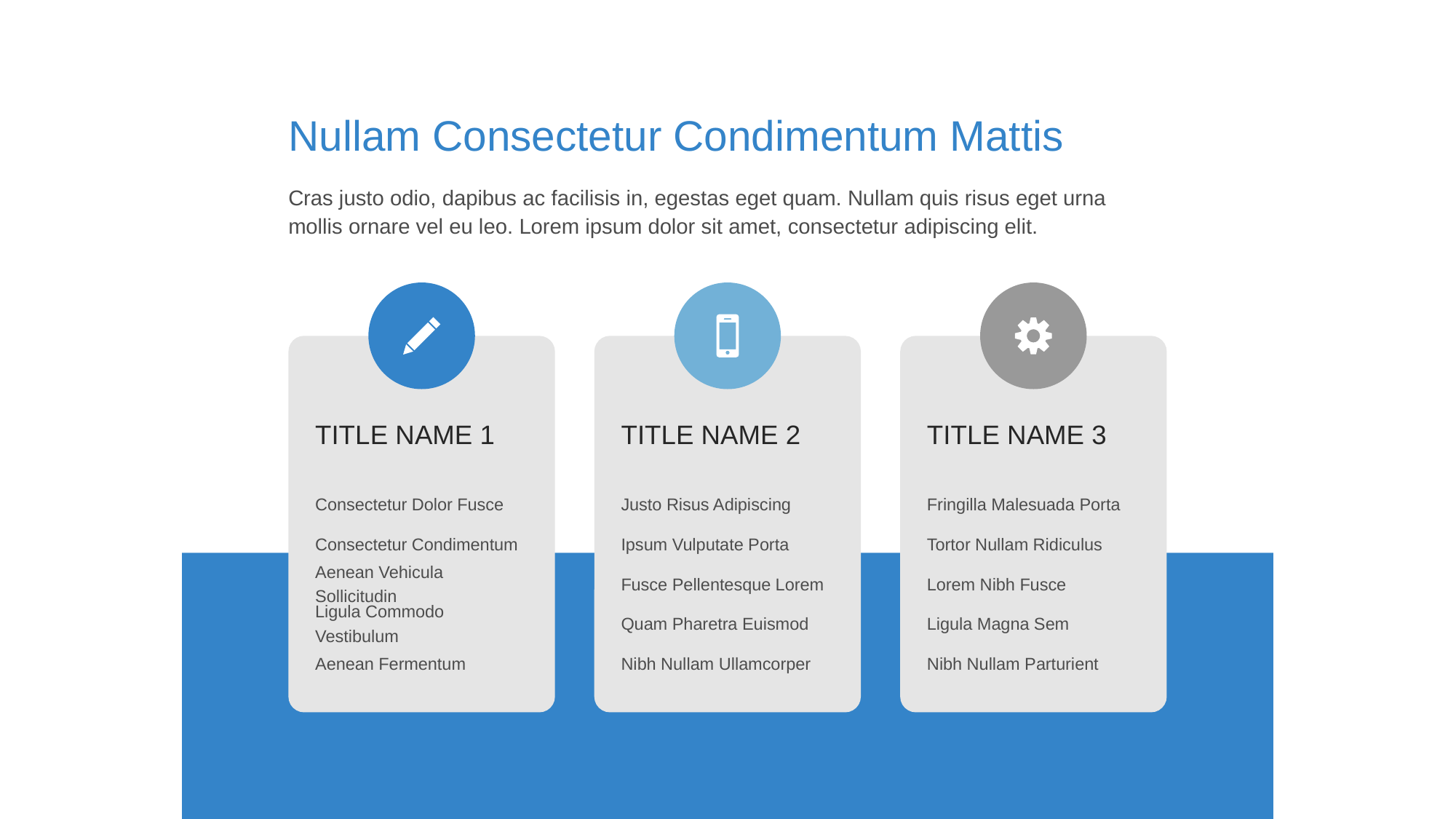

Nullam Consectetur Condimentum Mattis
Cras justo odio, dapibus ac facilisis in, egestas eget quam. Nullam quis risus eget urna mollis ornare vel eu leo. Lorem ipsum dolor sit amet, consectetur adipiscing elit.

title name 1
Consectetur Dolor Fusce
Consectetur Condimentum
Aenean Vehicula Sollicitudin
Ligula Commodo Vestibulum
Aenean Fermentum

title name 2
Justo Risus Adipiscing
Ipsum Vulputate Porta
Fusce Pellentesque Lorem
Quam Pharetra Euismod
Nibh Nullam Ullamcorper

title name 3
Fringilla Malesuada Porta
Tortor Nullam Ridiculus
Lorem Nibh Fusce
Ligula Magna Sem
Nibh Nullam Parturient